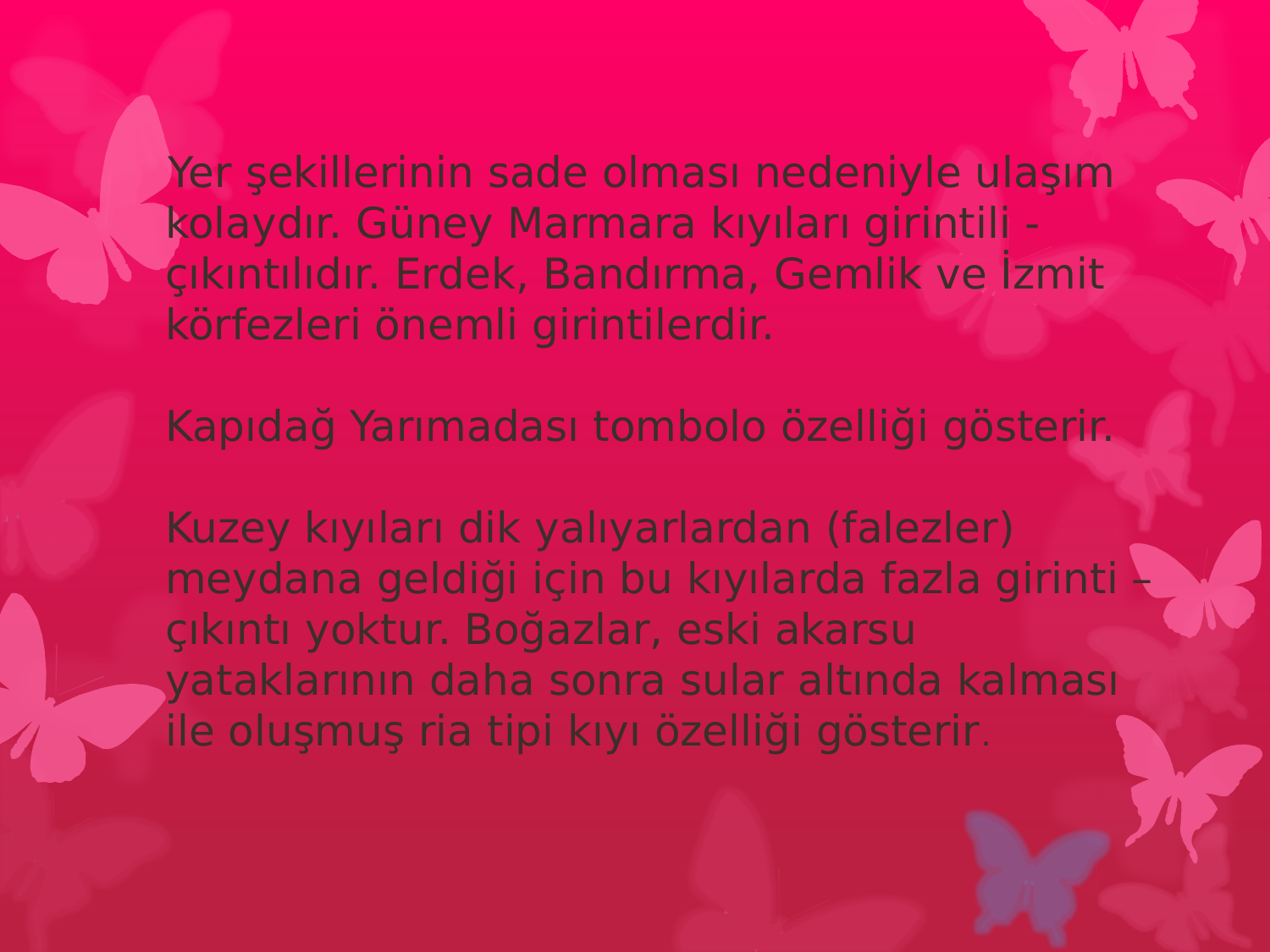

Yer şekillerinin sade olması nedeniyle ulaşım kolaydır. Güney Marmara kıyıları girintili - çıkıntılıdır. Erdek, Bandırma, Gemlik ve İzmit körfezleri önemli girintilerdir. 
Kapıdağ Yarımadası tombolo özelliği gösterir. 
Kuzey kıyıları dik yalıyarlardan (falezler) meydana geldiği için bu kıyılarda fazla girinti – çıkıntı yoktur. Boğazlar, eski akarsu yataklarının daha sonra sular altında kalması ile oluşmuş ria tipi kıyı özelliği gösterir.